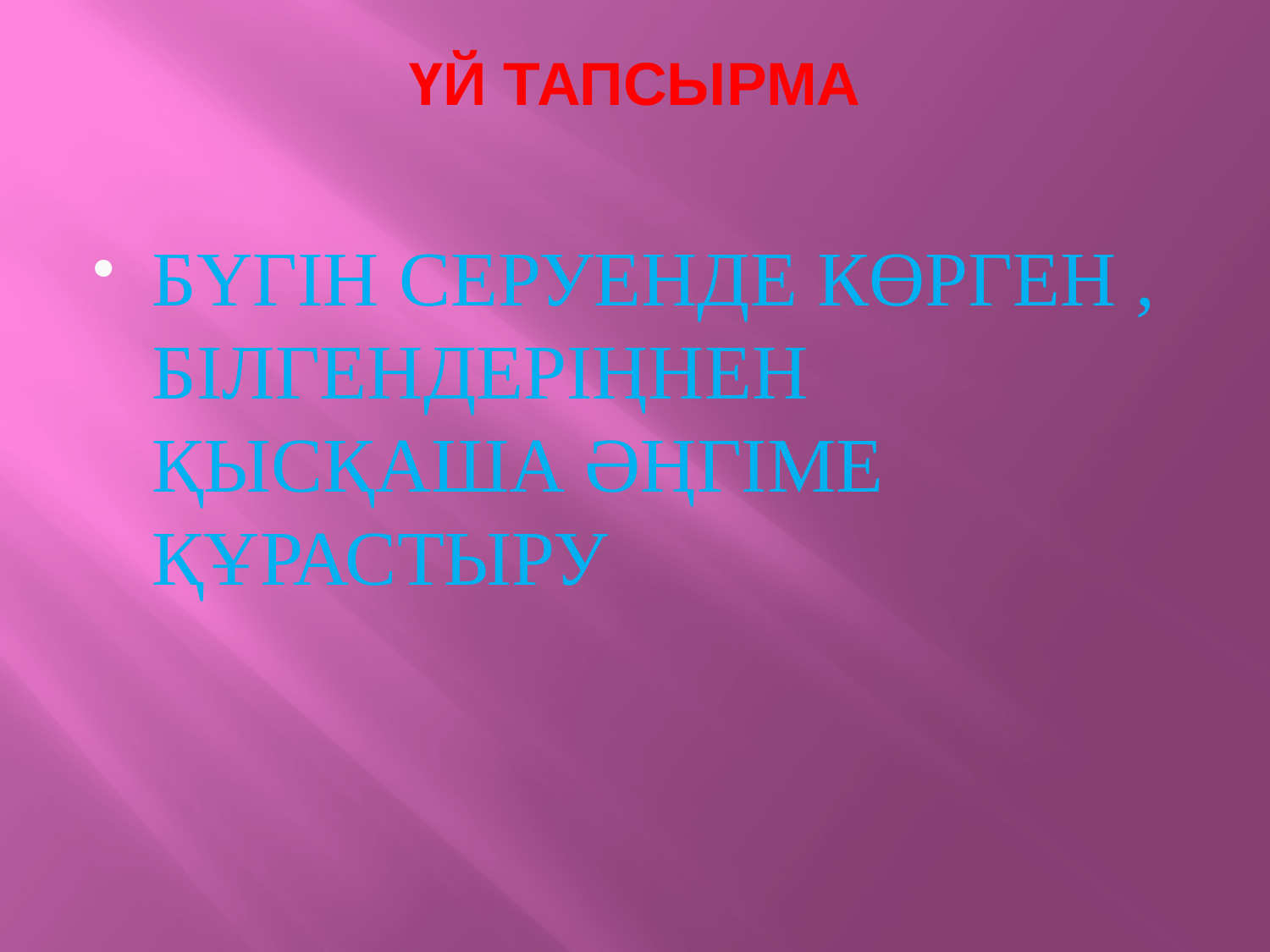

# ҮЙ ТАПСЫРМА
БҮГІН СЕРУЕНДЕ КӨРГЕН , БІЛГЕНДЕРІҢНЕН ҚЫСҚАША ӘҢГІМЕ ҚҰРАСТЫРУ